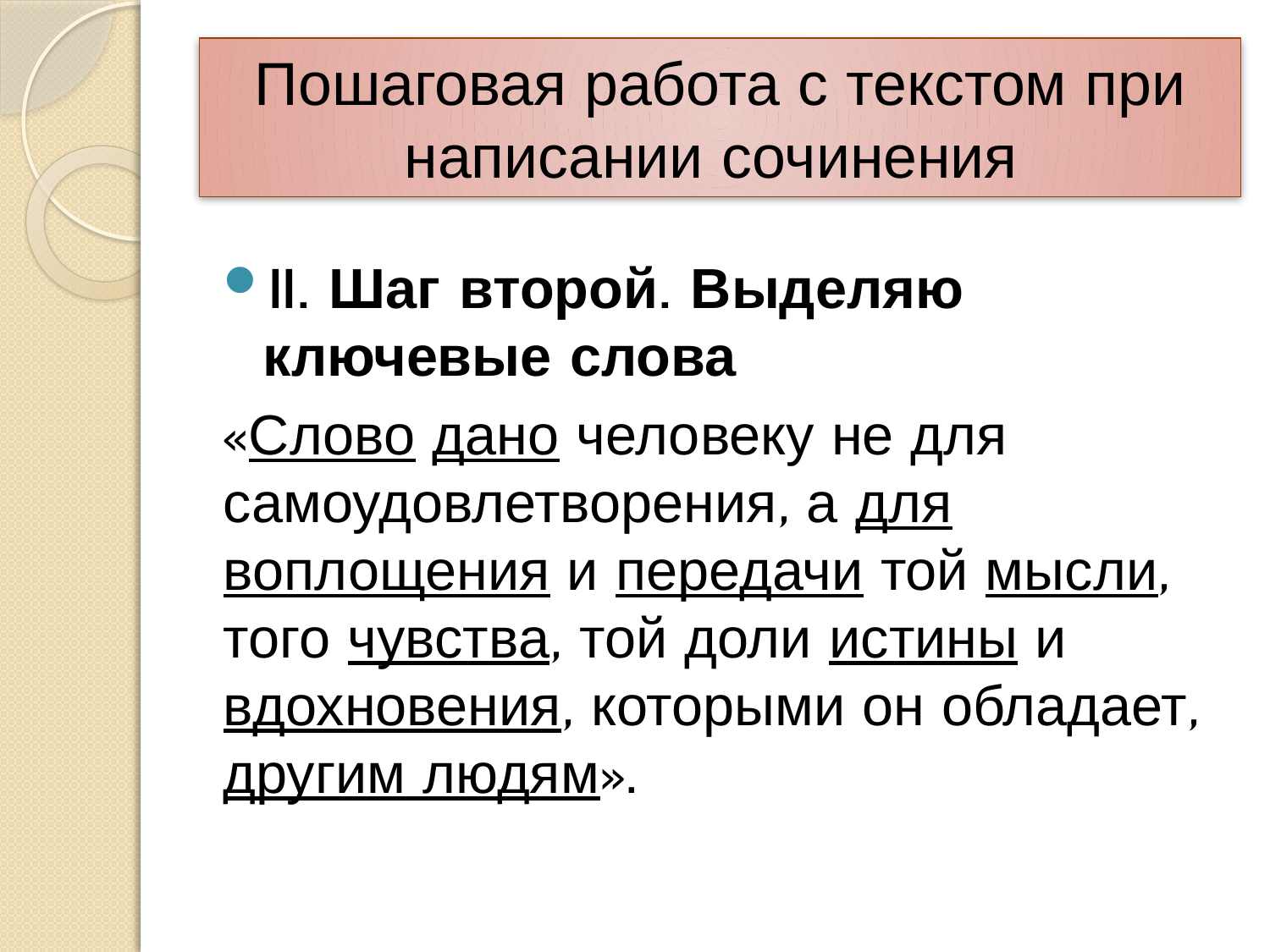

# Пошаговая работа с текстом при написании сочинения
II. Шаг второй. Выделяю ключевые слова
«Слово дано человеку не для самоудовлетворения, а для воплощения и передачи той мысли, того чувства, той доли истины и вдохновения, которыми он обладает, другим людям».